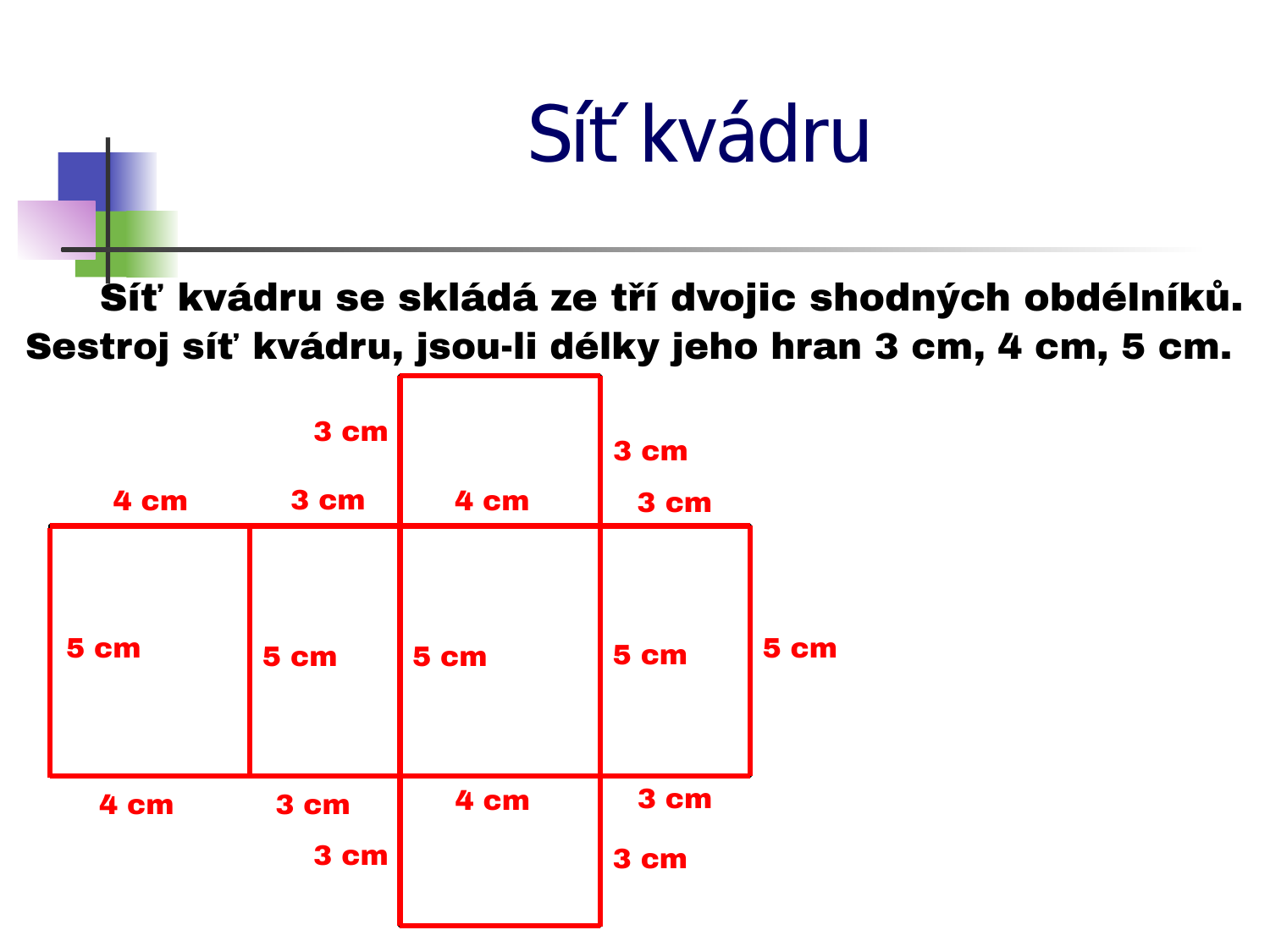

# Síť kvádru
Síť kvádru se skládá ze tří dvojic shodných obdélníků.
Sestroj síť kvádru, jsou-li délky jeho hran 3 cm, 4 cm, 5 cm.

3 cm
3 cm
3 cm
4 cm
4 cm
3 cm

5 cm
5 cm
5 cm
5 cm
5 cm
3 cm
4 cm

4 cm
3 cm
3 cm
3 cm